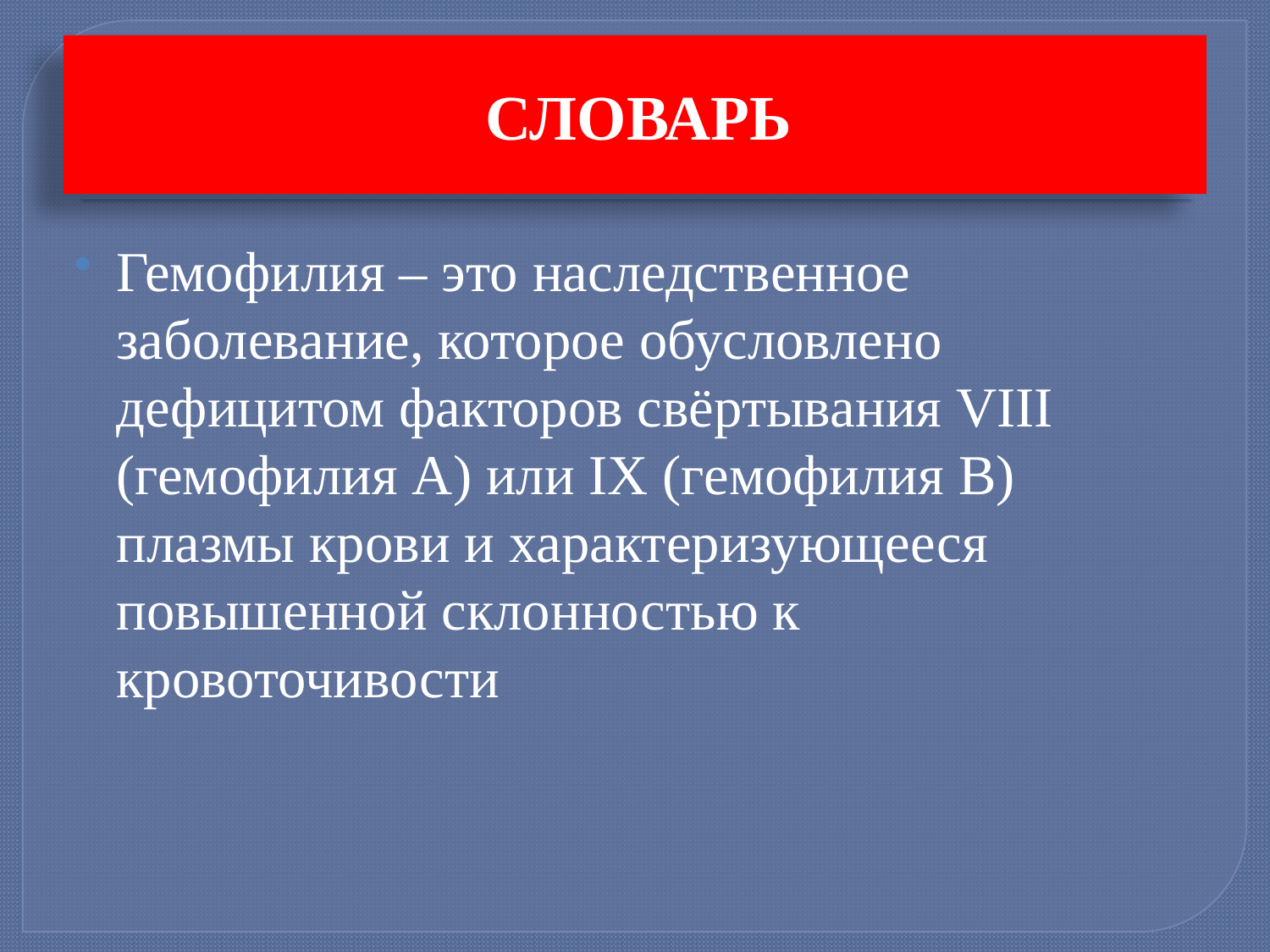

# СЛОВАРЬ
Гемофилия – это наследственное заболевание, которое обусловлено дефицитом факторов свёртывания VIII (гемофилия А) или IX (гемофилия В) плазмы крови и характеризующееся повышенной склонностью к кровоточивости